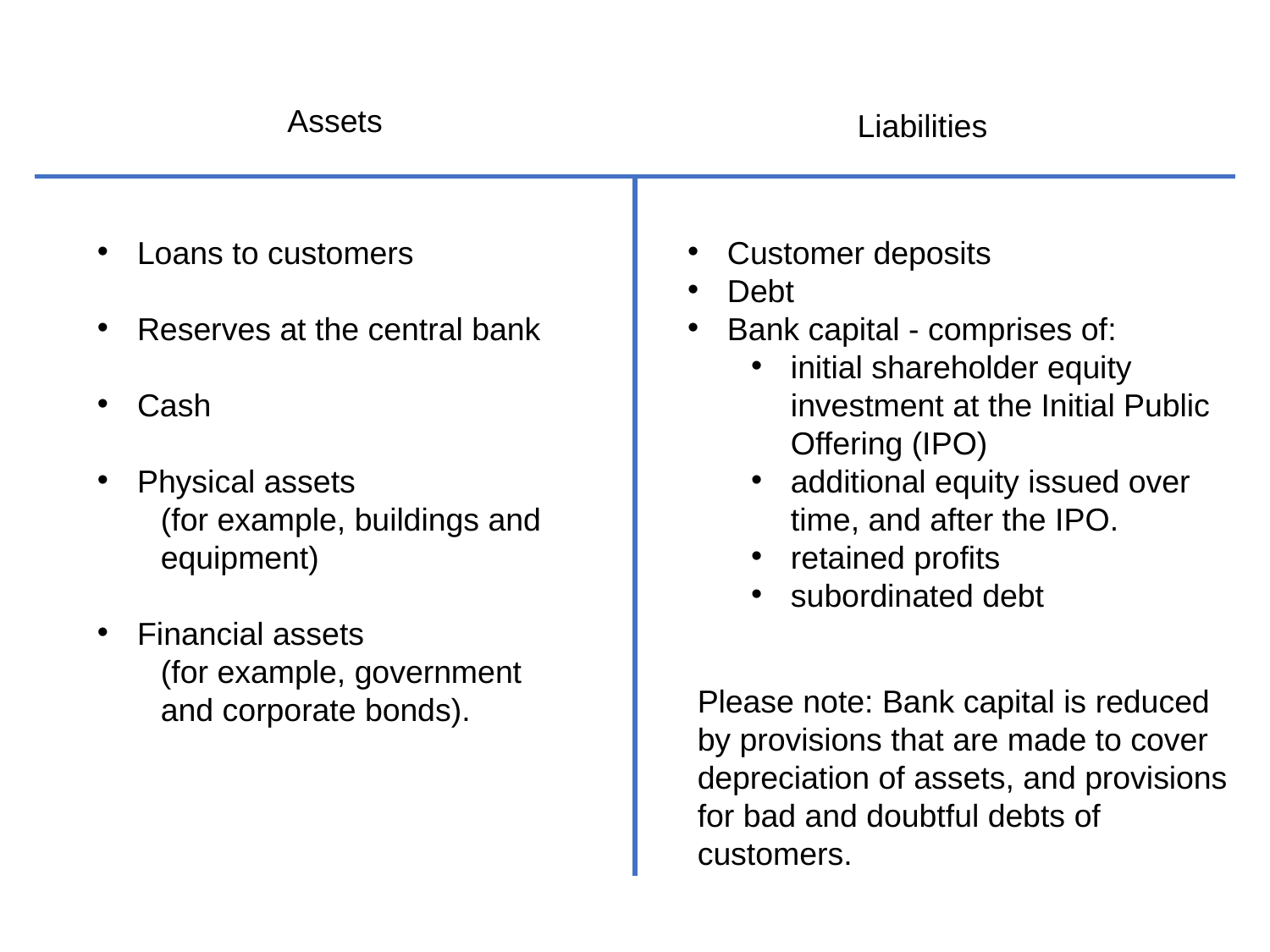

Assets
Liabilities
Loans to customers

Reserves at the central bank

Cash

Physical assets
(for example, buildings and equipment)

Financial assets
(for example, government and corporate bonds).

Customer deposits
Debt
Bank capital - comprises of:
initial shareholder equity investment at the Initial Public Offering (IPO)
additional equity issued over time, and after the IPO.
retained profits
subordinated debt

Please note: Bank capital is reduced by provisions that are made to cover depreciation of assets, and provisions for bad and doubtful debts of customers.